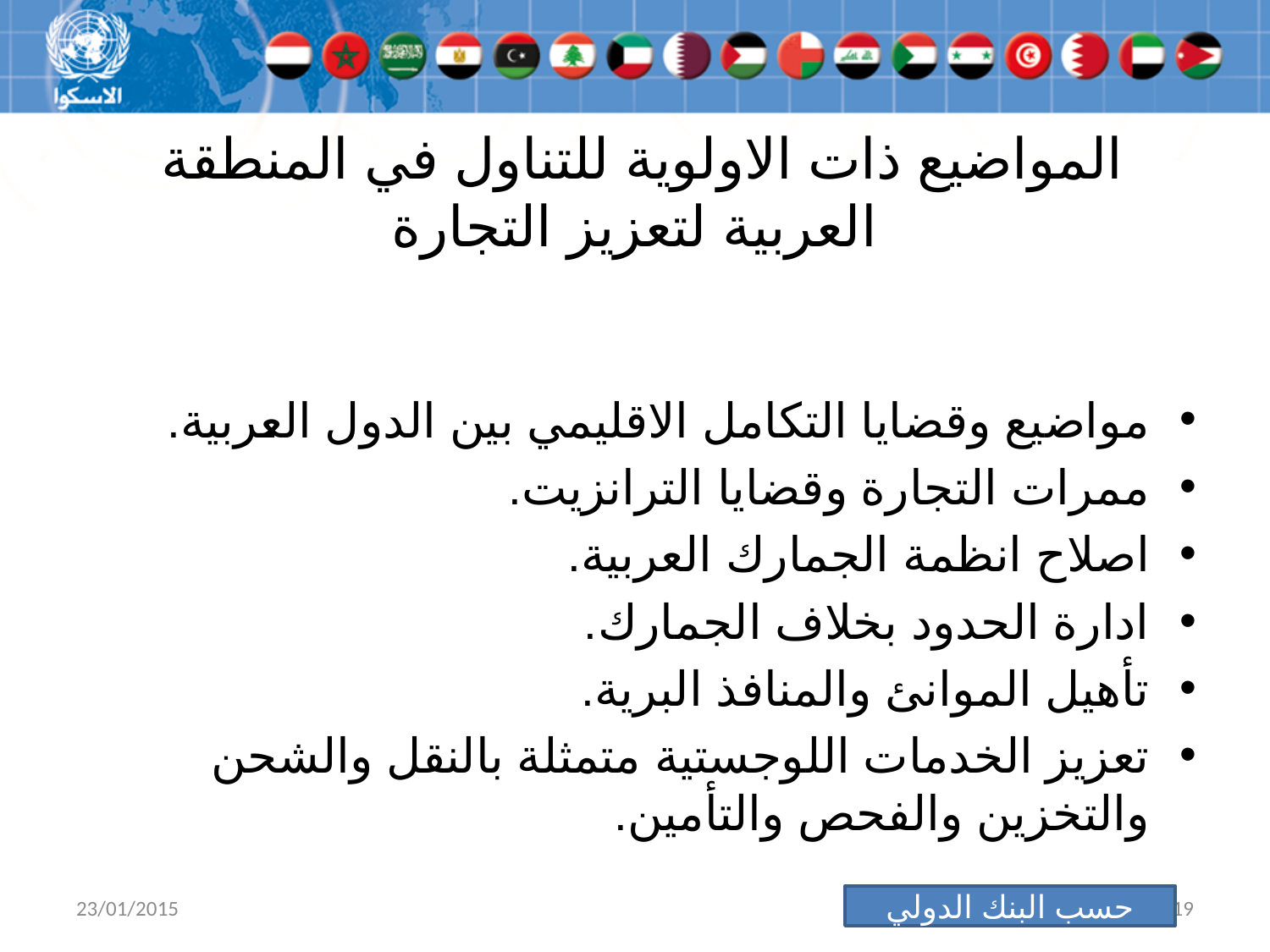

# المواضيع ذات الاولوية للتناول في المنطقة العربية لتعزيز التجارة

مواضيع وقضايا التكامل الاقليمي بين الدول العربية.
ممرات التجارة وقضايا الترانزيت.
اصلاح انظمة الجمارك العربية.
ادارة الحدود بخلاف الجمارك.
تأهيل الموانئ والمنافذ البرية.
تعزيز الخدمات اللوجستية متمثلة بالنقل والشحن والتخزين والفحص والتأمين.

23/01/2015
19
حسب البنك الدولي